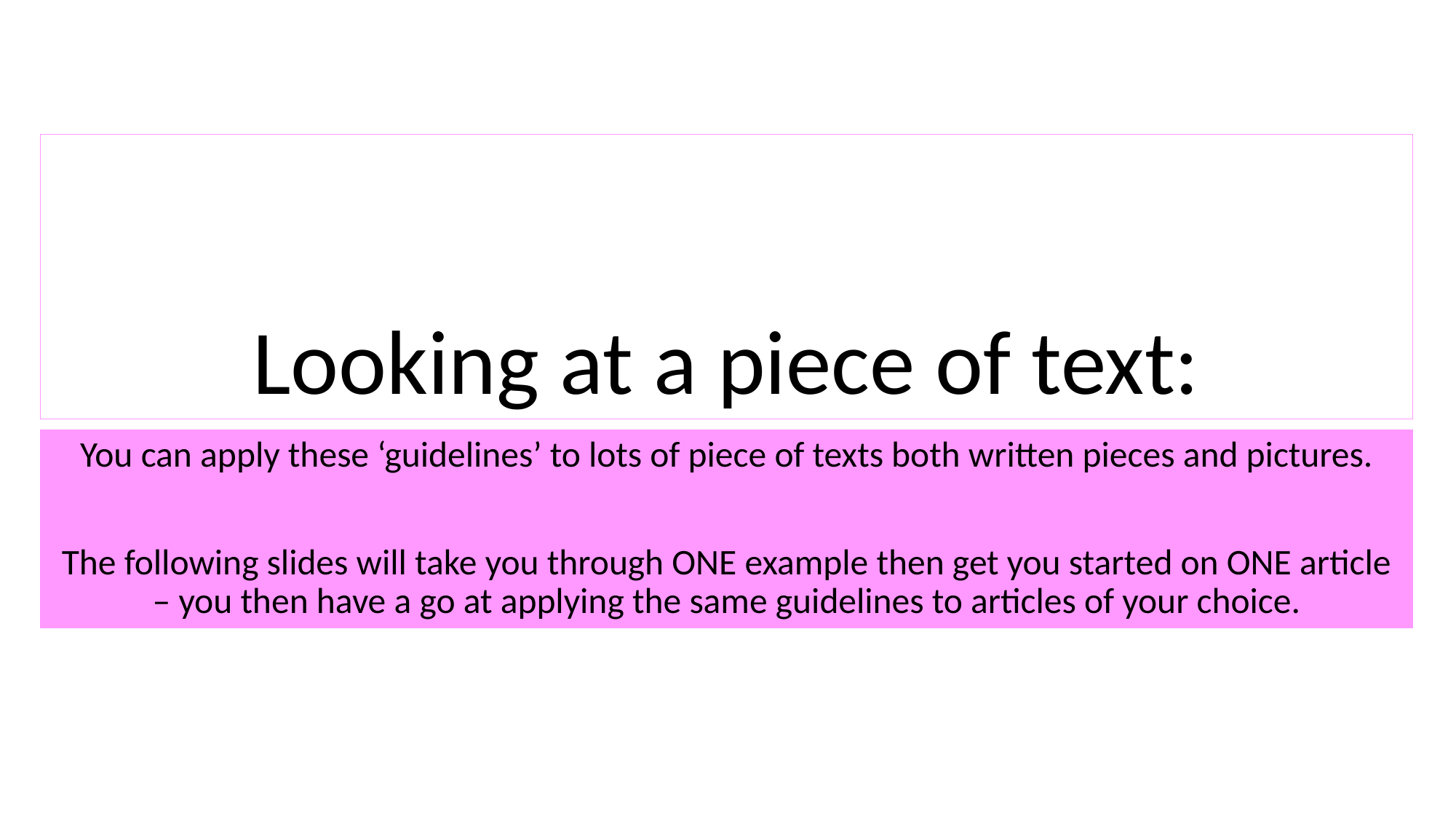

# Looking at a piece of text:
You can apply these ‘guidelines’ to lots of piece of texts both written pieces and pictures.

The following slides will take you through ONE example then get you started on ONE article – you then have a go at applying the same guidelines to articles of your choice.